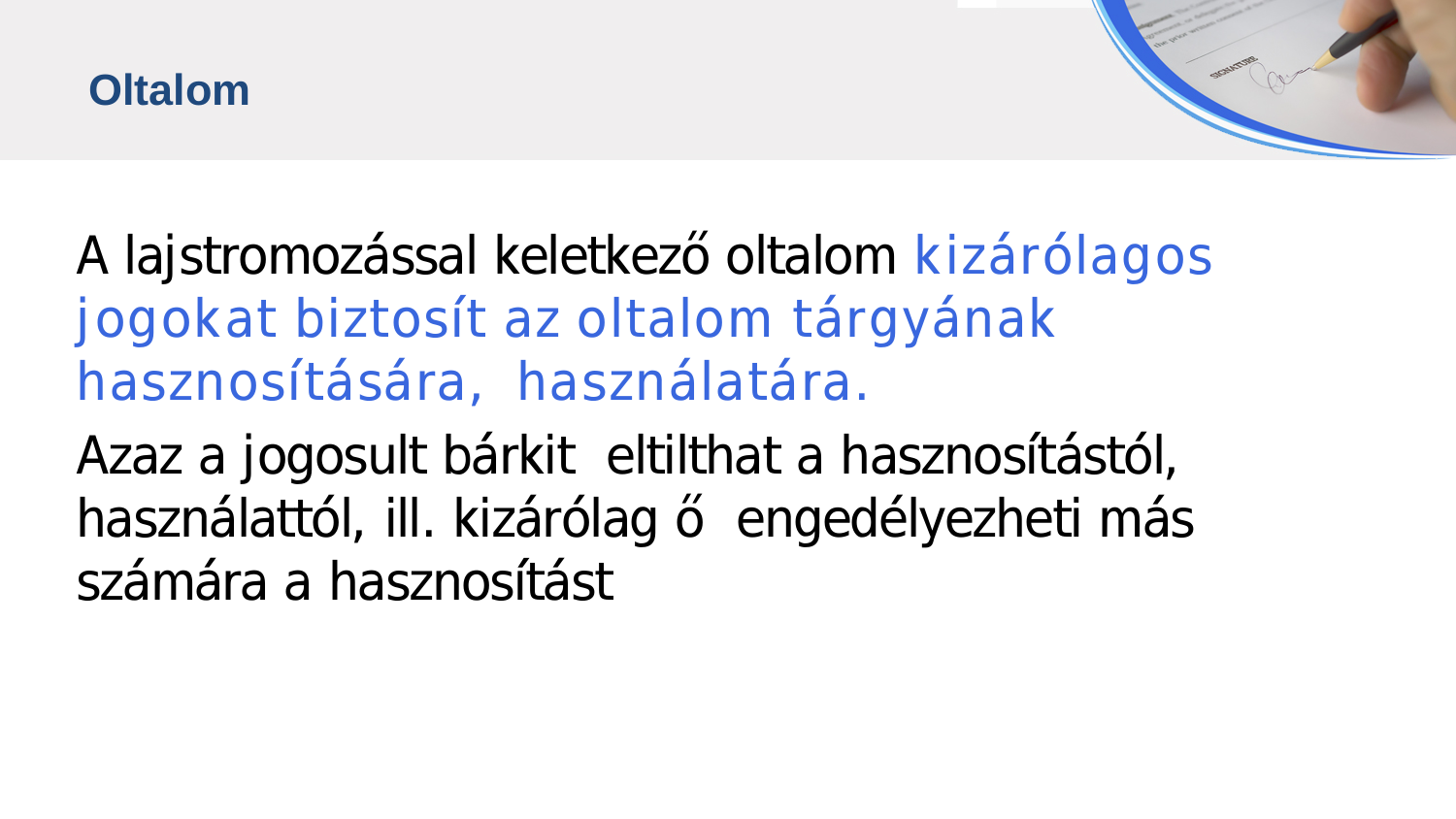

Oltalom
A lajstromozással keletkező oltalom kizárólagos  jogokat biztosít az oltalom tárgyának hasznosítására,  használatára.
Azaz a jogosult bárkit  eltilthat a hasznosítástól, használattól, ill. kizárólag ő  engedélyezheti más számára a hasznosítást